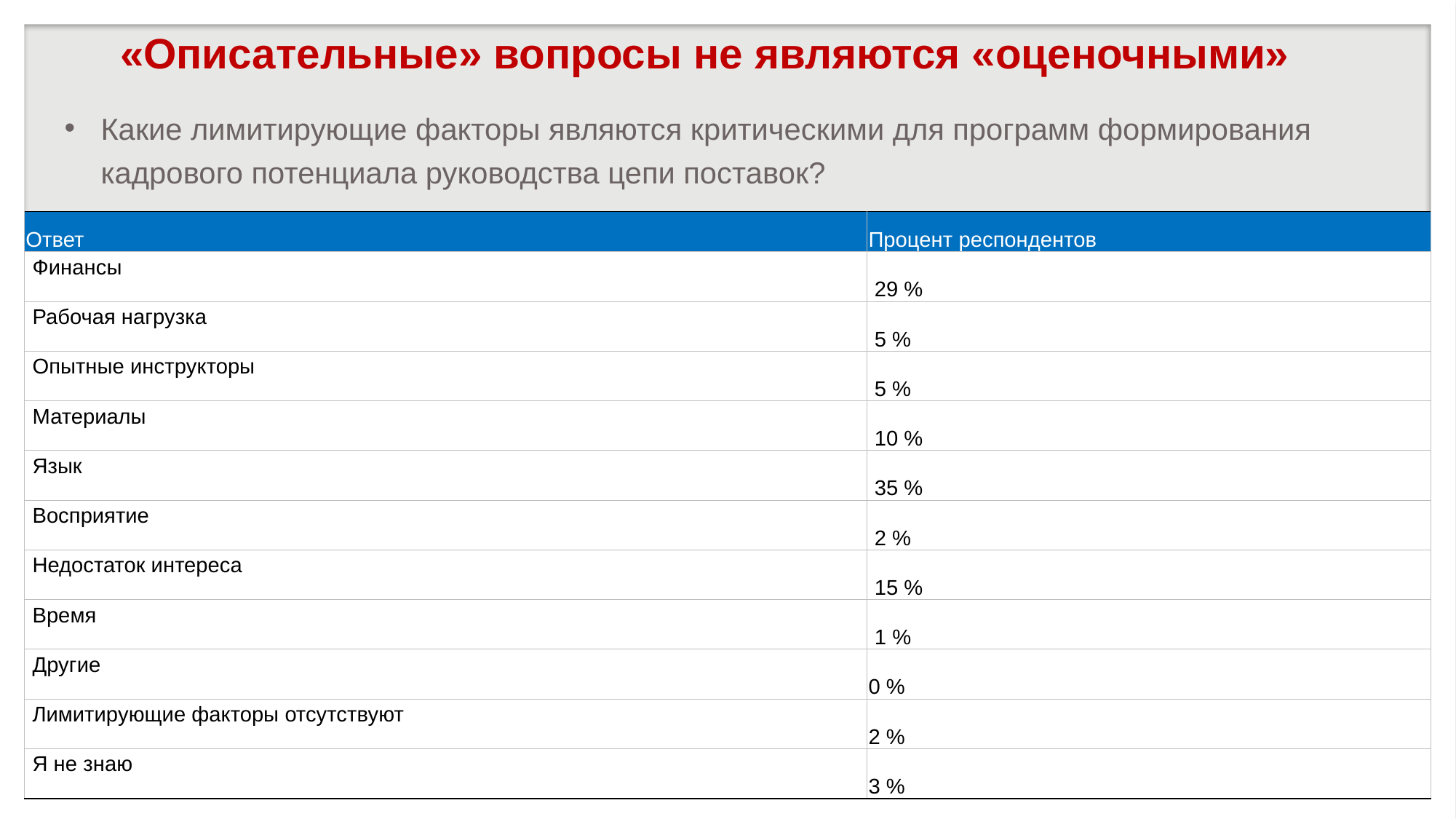

# «Описательные» вопросы не являются «оценочными»
Какие лимитирующие факторы являются критическими для программ формирования кадрового потенциала руководства цепи поставок?
| Ответ | Процент респондентов |
| --- | --- |
| Финансы | 29 % |
| Рабочая нагрузка | 5 % |
| Опытные инструкторы | 5 % |
| Материалы | 10 % |
| Язык | 35 % |
| Восприятие | 2 % |
| Недостаток интереса | 15 % |
| Время | 1 % |
| Другие | 0 % |
| Лимитирующие факторы отсутствуют | 2 % |
| Я не знаю | 3 % |
11